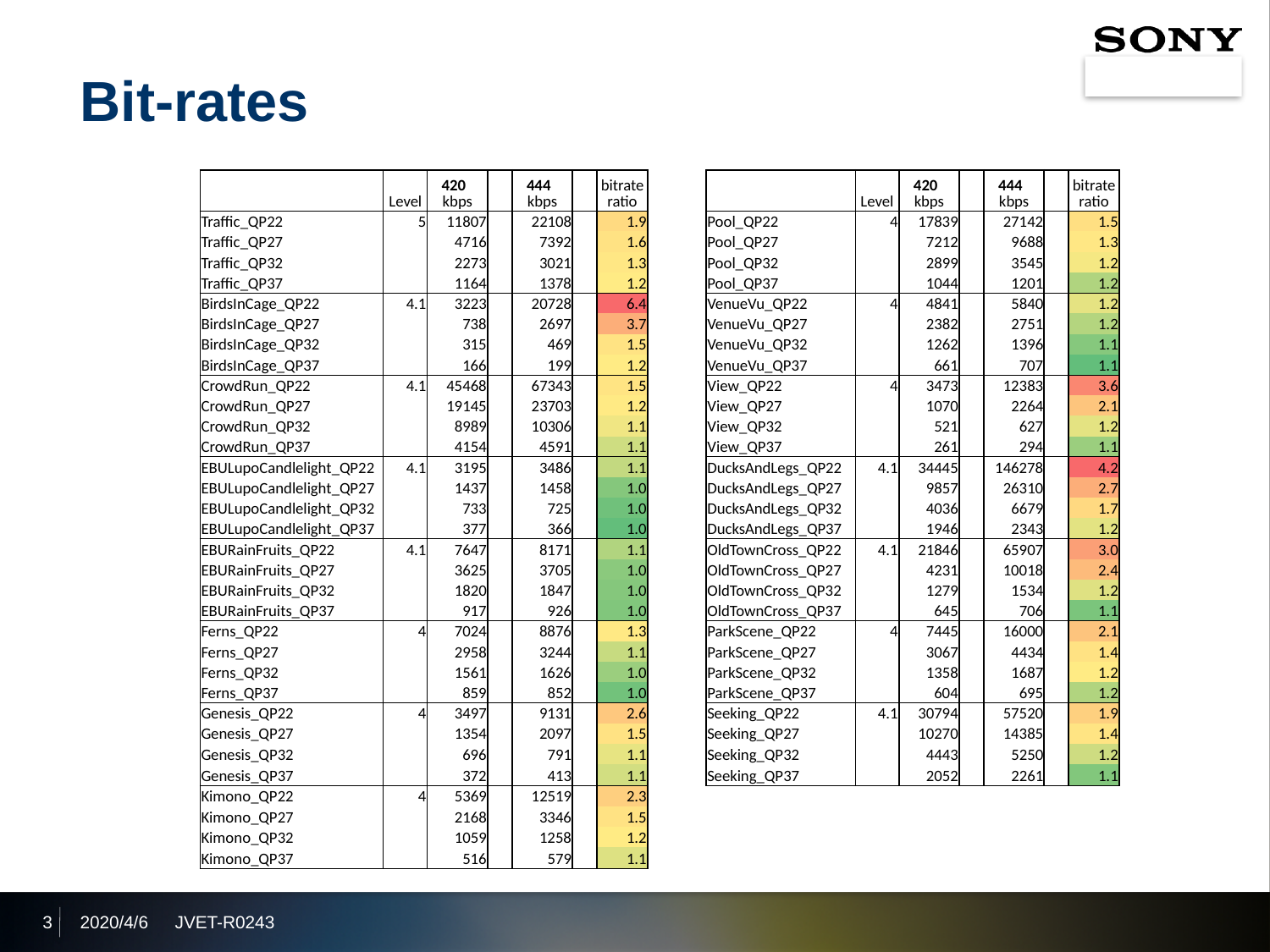

# Bit-rates
|  | Level | 420 kbps |  | 444 kbps |  | bitrate ratio |  |  | Level | 420 kbps |  | 444 kbps |  | bitrate ratio |
| --- | --- | --- | --- | --- | --- | --- | --- | --- | --- | --- | --- | --- | --- | --- |
| Traffic\_QP22 | 5 | 11807 |  | 22108 |  | 1.9 |  | Pool\_QP22 | 4 | 17839 |  | 27142 |  | 1.5 |
| Traffic\_QP27 |  | 4716 |  | 7392 |  | 1.6 |  | Pool\_QP27 |  | 7212 |  | 9688 |  | 1.3 |
| Traffic\_QP32 |  | 2273 |  | 3021 |  | 1.3 |  | Pool\_QP32 |  | 2899 |  | 3545 |  | 1.2 |
| Traffic\_QP37 |  | 1164 |  | 1378 |  | 1.2 |  | Pool\_QP37 |  | 1044 |  | 1201 |  | 1.2 |
| BirdsInCage\_QP22 | 4.1 | 3223 |  | 20728 |  | 6.4 |  | VenueVu\_QP22 | 4 | 4841 |  | 5840 |  | 1.2 |
| BirdsInCage\_QP27 |  | 738 |  | 2697 |  | 3.7 |  | VenueVu\_QP27 |  | 2382 |  | 2751 |  | 1.2 |
| BirdsInCage\_QP32 |  | 315 |  | 469 |  | 1.5 |  | VenueVu\_QP32 |  | 1262 |  | 1396 |  | 1.1 |
| BirdsInCage\_QP37 |  | 166 |  | 199 |  | 1.2 |  | VenueVu\_QP37 |  | 661 |  | 707 |  | 1.1 |
| CrowdRun\_QP22 | 4.1 | 45468 |  | 67343 |  | 1.5 |  | View\_QP22 | 4 | 3473 |  | 12383 |  | 3.6 |
| CrowdRun\_QP27 |  | 19145 |  | 23703 |  | 1.2 |  | View\_QP27 |  | 1070 |  | 2264 |  | 2.1 |
| CrowdRun\_QP32 |  | 8989 |  | 10306 |  | 1.1 |  | View\_QP32 |  | 521 |  | 627 |  | 1.2 |
| CrowdRun\_QP37 |  | 4154 |  | 4591 |  | 1.1 |  | View\_QP37 |  | 261 |  | 294 |  | 1.1 |
| EBULupoCandlelight\_QP22 | 4.1 | 3195 |  | 3486 |  | 1.1 |  | DucksAndLegs\_QP22 | 4.1 | 34445 |  | 146278 |  | 4.2 |
| EBULupoCandlelight\_QP27 |  | 1437 |  | 1458 |  | 1.0 |  | DucksAndLegs\_QP27 |  | 9857 |  | 26310 |  | 2.7 |
| EBULupoCandlelight\_QP32 |  | 733 |  | 725 |  | 1.0 |  | DucksAndLegs\_QP32 |  | 4036 |  | 6679 |  | 1.7 |
| EBULupoCandlelight\_QP37 |  | 377 |  | 366 |  | 1.0 |  | DucksAndLegs\_QP37 |  | 1946 |  | 2343 |  | 1.2 |
| EBURainFruits\_QP22 | 4.1 | 7647 |  | 8171 |  | 1.1 |  | OldTownCross\_QP22 | 4.1 | 21846 |  | 65907 |  | 3.0 |
| EBURainFruits\_QP27 |  | 3625 |  | 3705 |  | 1.0 |  | OldTownCross\_QP27 |  | 4231 |  | 10018 |  | 2.4 |
| EBURainFruits\_QP32 |  | 1820 |  | 1847 |  | 1.0 |  | OldTownCross\_QP32 |  | 1279 |  | 1534 |  | 1.2 |
| EBURainFruits\_QP37 |  | 917 |  | 926 |  | 1.0 |  | OldTownCross\_QP37 |  | 645 |  | 706 |  | 1.1 |
| Ferns\_QP22 | 4 | 7024 |  | 8876 |  | 1.3 |  | ParkScene\_QP22 | 4 | 7445 |  | 16000 |  | 2.1 |
| Ferns\_QP27 |  | 2958 |  | 3244 |  | 1.1 |  | ParkScene\_QP27 |  | 3067 |  | 4434 |  | 1.4 |
| Ferns\_QP32 |  | 1561 |  | 1626 |  | 1.0 |  | ParkScene\_QP32 |  | 1358 |  | 1687 |  | 1.2 |
| Ferns\_QP37 |  | 859 |  | 852 |  | 1.0 |  | ParkScene\_QP37 |  | 604 |  | 695 |  | 1.2 |
| Genesis\_QP22 | 4 | 3497 |  | 9131 |  | 2.6 |  | Seeking\_QP22 | 4.1 | 30794 |  | 57520 |  | 1.9 |
| Genesis\_QP27 |  | 1354 |  | 2097 |  | 1.5 |  | Seeking\_QP27 |  | 10270 |  | 14385 |  | 1.4 |
| Genesis\_QP32 |  | 696 |  | 791 |  | 1.1 |  | Seeking\_QP32 |  | 4443 |  | 5250 |  | 1.2 |
| Genesis\_QP37 |  | 372 |  | 413 |  | 1.1 |  | Seeking\_QP37 |  | 2052 |  | 2261 |  | 1.1 |
| Kimono\_QP22 | 4 | 5369 |  | 12519 |  | 2.3 |  |  |  |  |  |  |  |  |
| Kimono\_QP27 |  | 2168 |  | 3346 |  | 1.5 |  |  |  |  |  |  |  |  |
| Kimono\_QP32 |  | 1059 |  | 1258 |  | 1.2 |  |  |  |  |  |  |  |  |
| Kimono\_QP37 |  | 516 |  | 579 |  | 1.1 |  |  |  |  |  |  |  |  |
3
2020/4/6
JVET-R0243